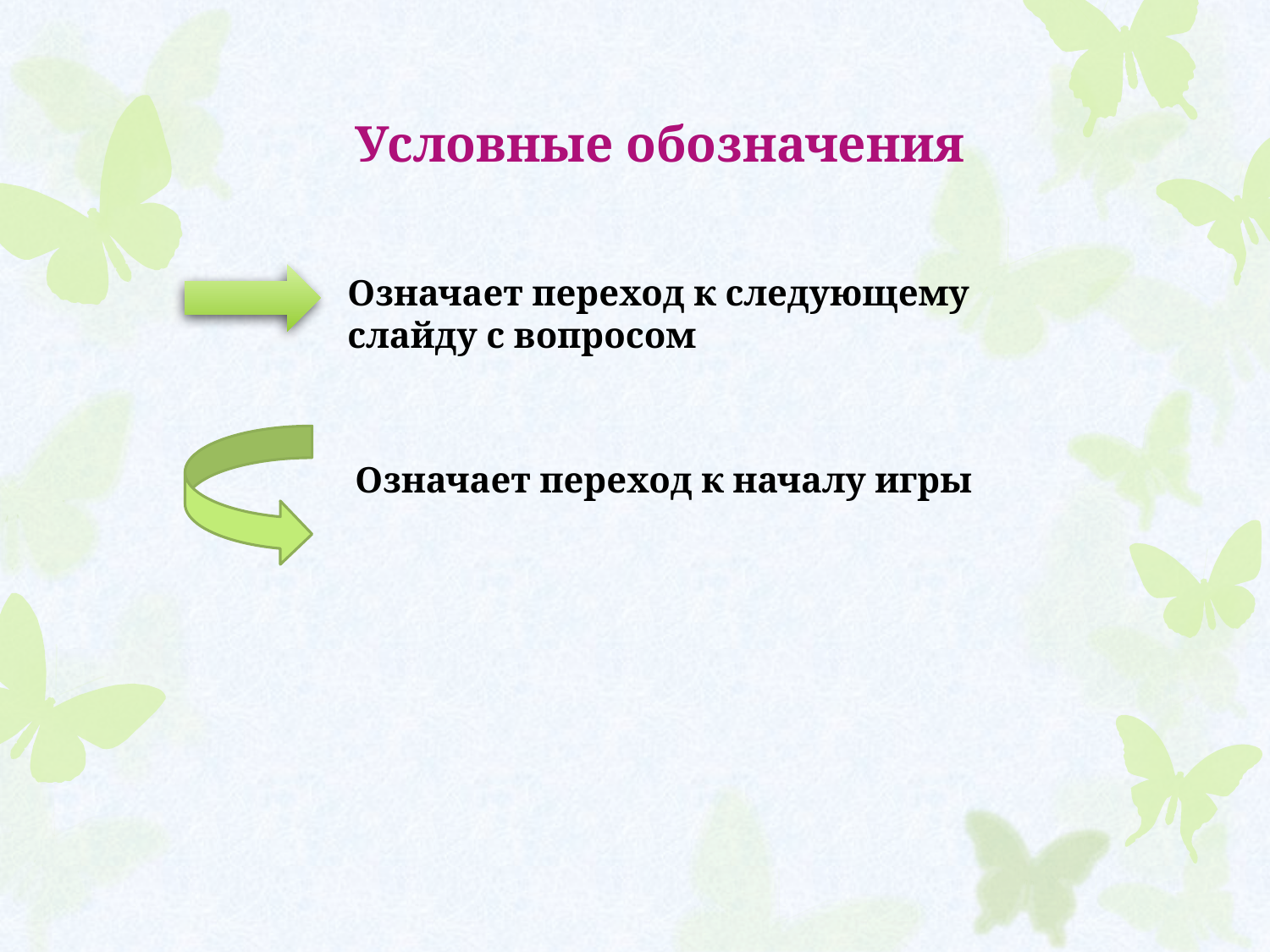

Условные обозначения

Означает переход к следующему слайду с вопросом

Означает переход к началу игры